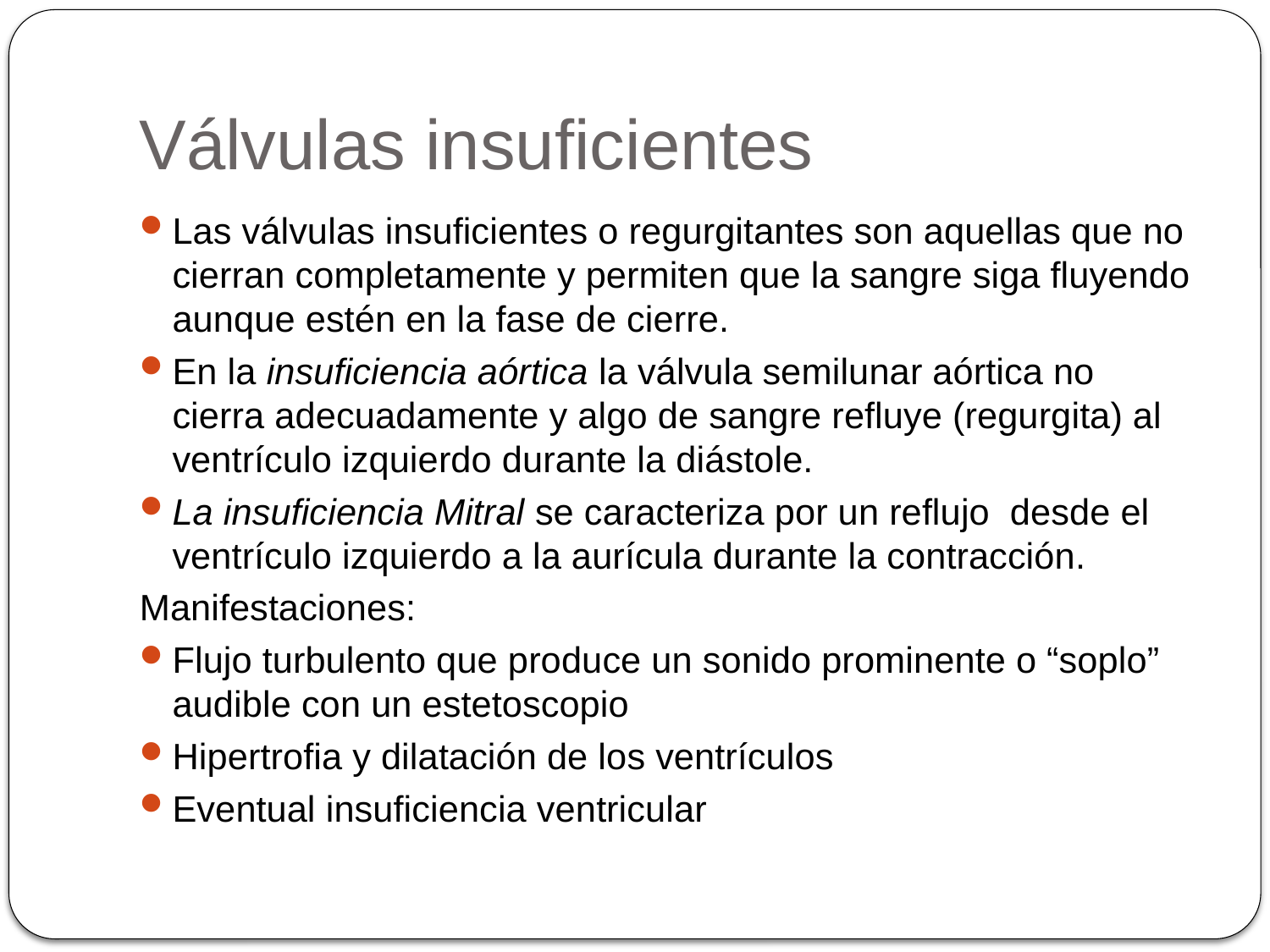

# Válvulas insuficientes
Las válvulas insuficientes o regurgitantes son aquellas que no cierran completamente y permiten que la sangre siga fluyendo aunque estén en la fase de cierre.
En la insuficiencia aórtica la válvula semilunar aórtica no cierra adecuadamente y algo de sangre refluye (regurgita) al ventrículo izquierdo durante la diástole.
La insuficiencia Mitral se caracteriza por un reflujo  desde el ventrículo izquierdo a la aurícula durante la contracción.
Manifestaciones:
Flujo turbulento que produce un sonido prominente o “soplo” audible con un estetoscopio
Hipertrofia y dilatación de los ventrículos
Eventual insuficiencia ventricular